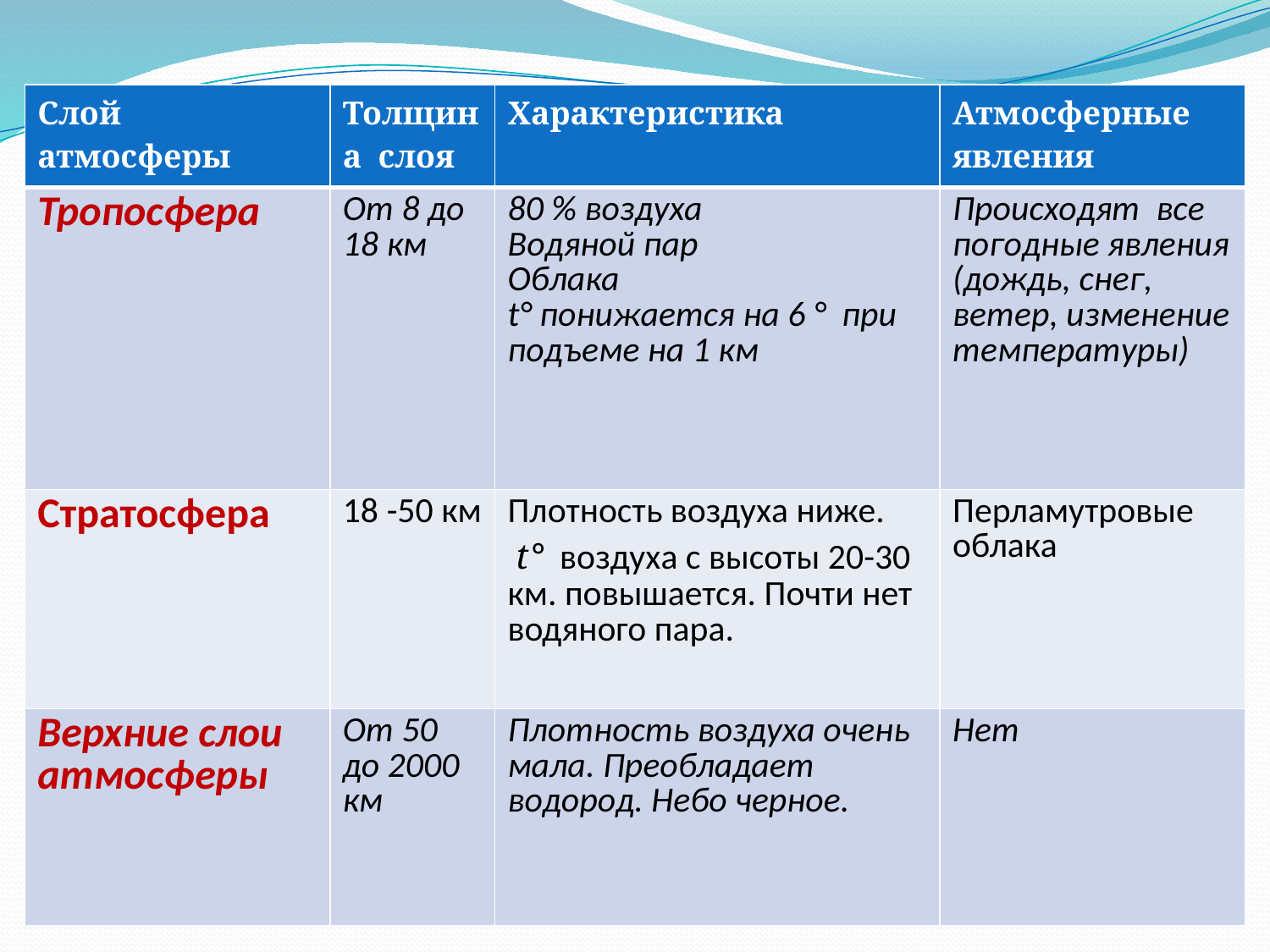

#
| Слой атмосферы | Толщина слоя | Характеристика | Атмосферные явления |
| --- | --- | --- | --- |
| Тропосфера | От 8 до 18 км | 80 % воздуха Водяной пар Облака t° понижается на 6 ° при подъеме на 1 км | Происходят все погодные явления (дождь, снег, ветер, изменение температуры) |
| Стратосфера | 18 -50 км | Плотность воздуха ниже. t° воздуха с высоты 20-30 км. повышается. Почти нет водяного пара. | Перламутровые облака |
| Верхние слои атмосферы | От 50 до 2000 км | Плотность воздуха очень мала. Преобладает водород. Небо черное. | Нет |